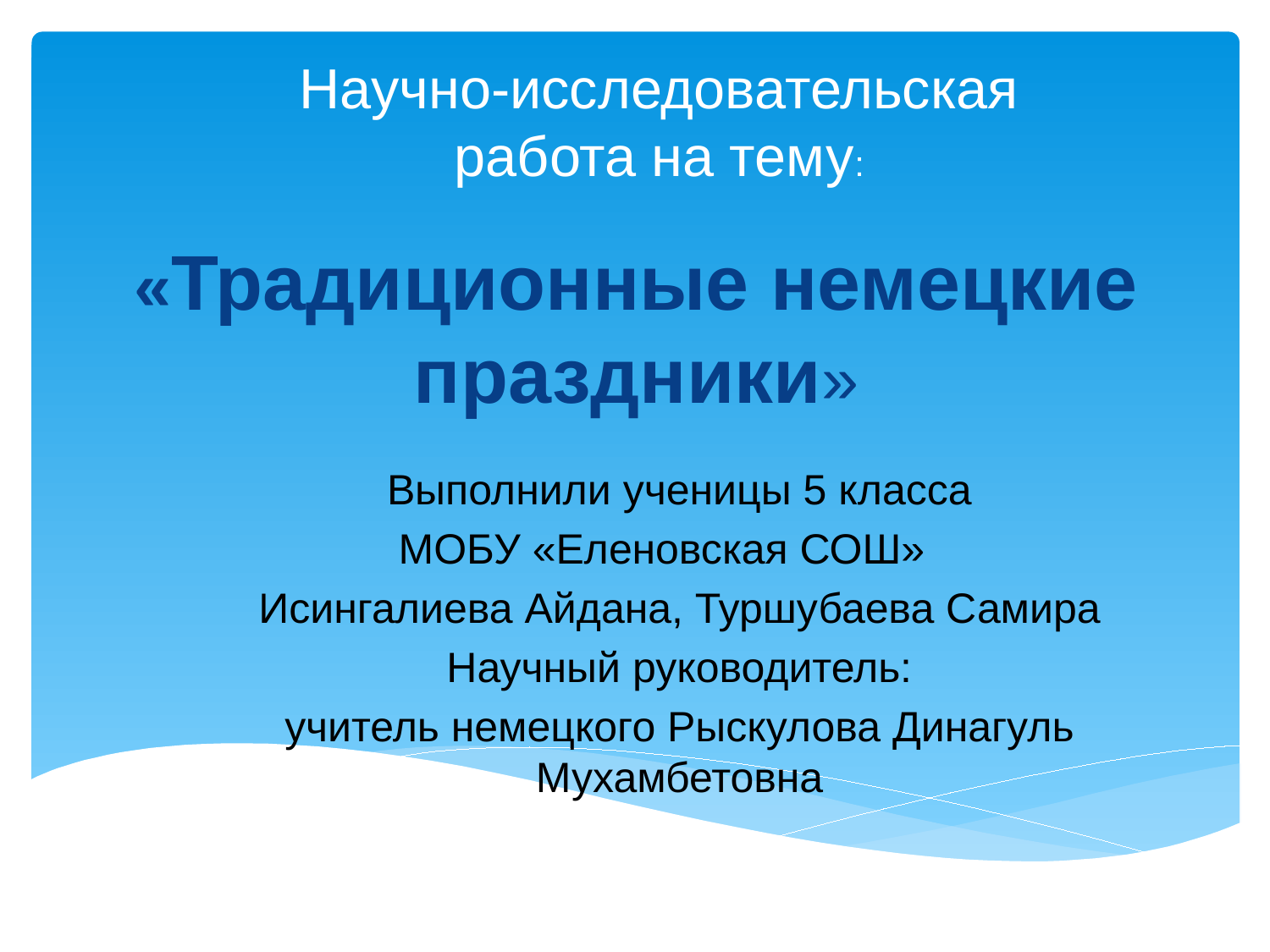

Научно-исследовательская работа на тему:
«Традиционные немецкие праздники»
Выполнили ученицы 5 класса
МОБУ «Еленовская СОШ»
Исингалиева Айдана, Туршубаева Самира
Научный руководитель:
учитель немецкого Рыскулова Динагуль Мухамбетовна